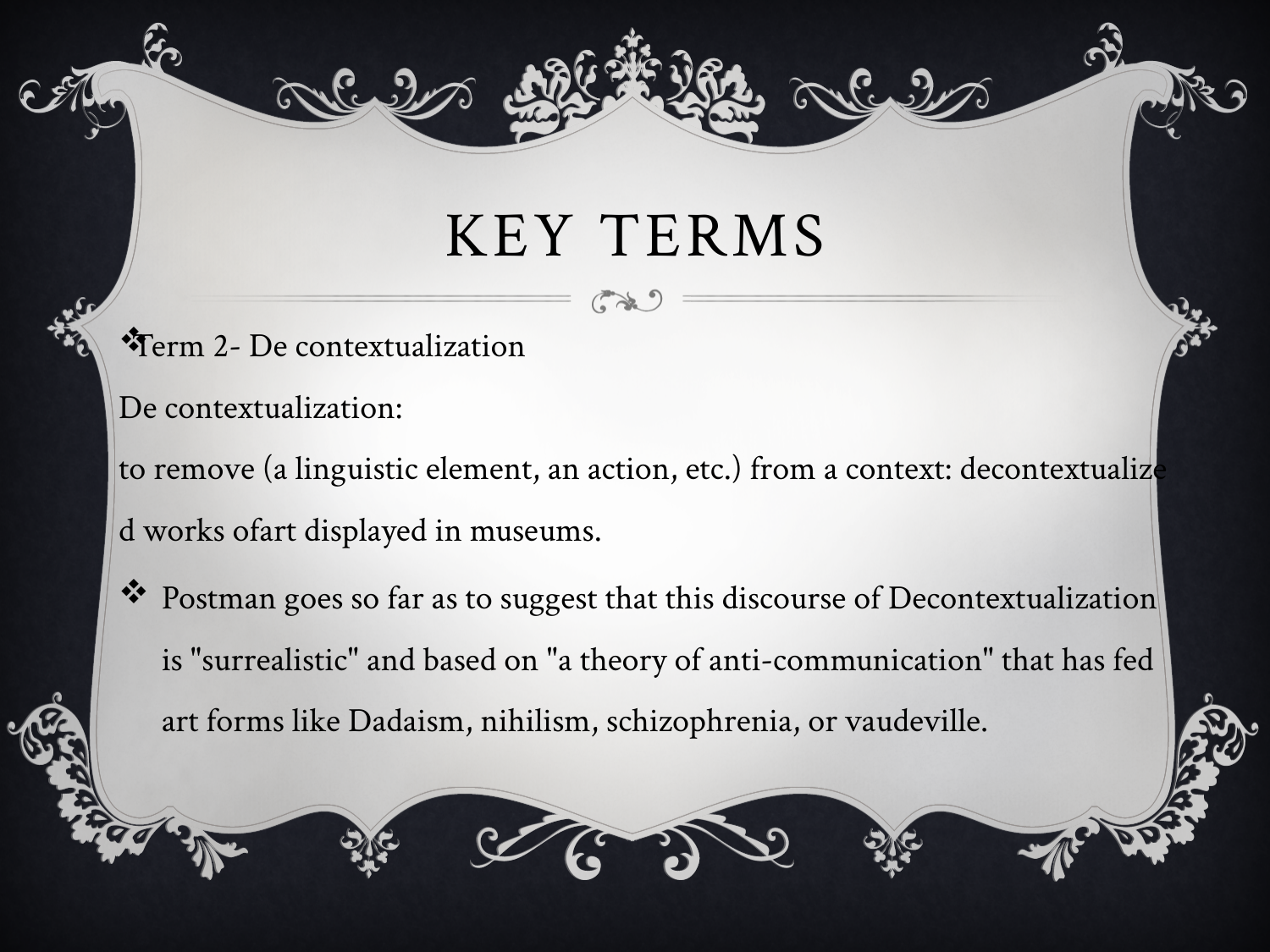

# Key terms
Term 2- De contextualization
De contextualization: to remove (a linguistic element, an action, etc.) from a context: decontextualized works ofart displayed in museums.
Postman goes so far as to suggest that this discourse of Decontextualization is "surrealistic" and based on "a theory of anti-communication" that has fed art forms like Dadaism, nihilism, schizophrenia, or vaudeville.